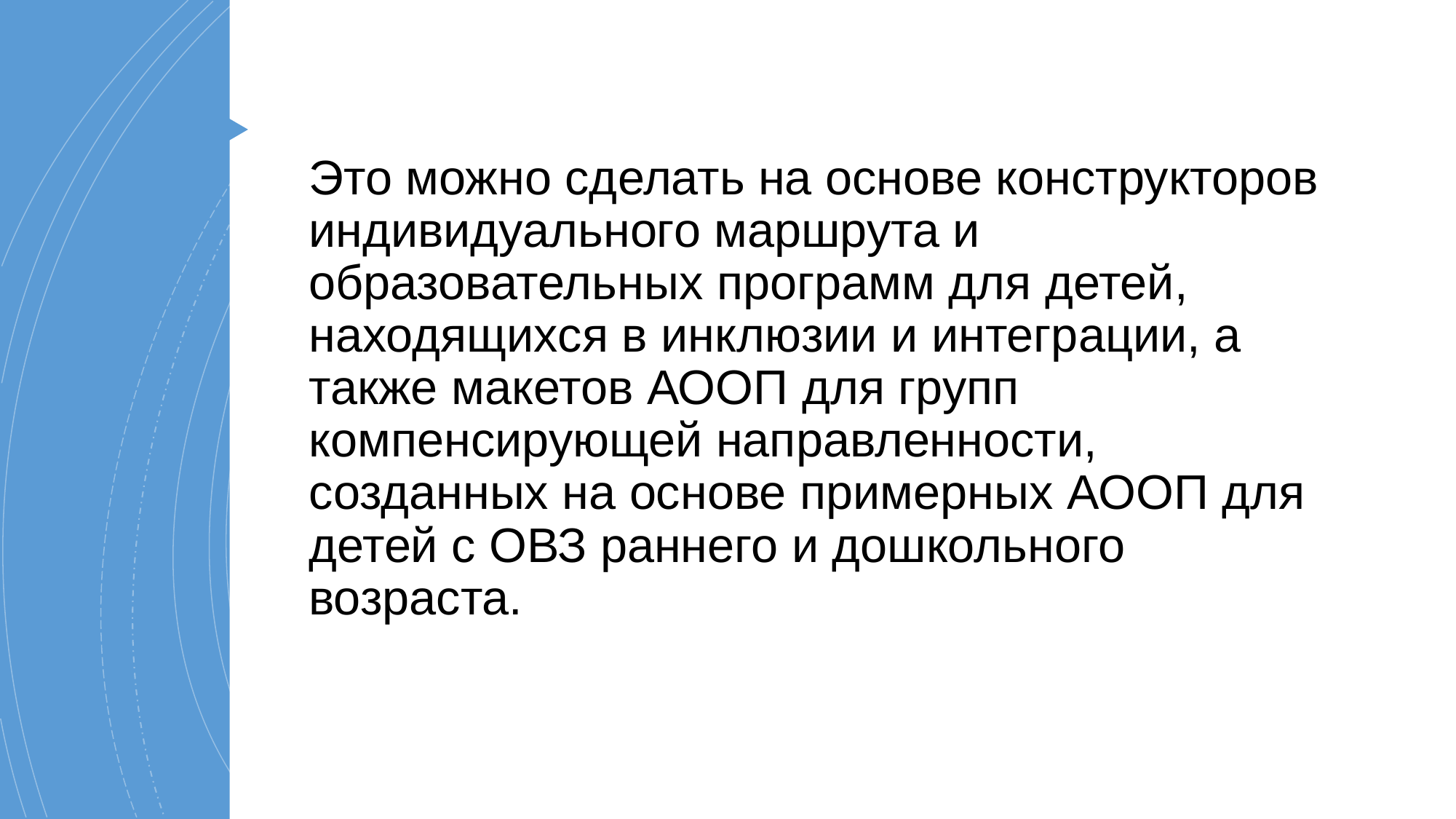

Это можно сделать на основе конструкторов индивидуального маршрута и образовательных программ для детей, находящихся в инклюзии и интеграции, а также макетов АООП для групп компенсирующей направленности, созданных на основе примерных АООП для детей с ОВЗ раннего и дошкольного возраста.